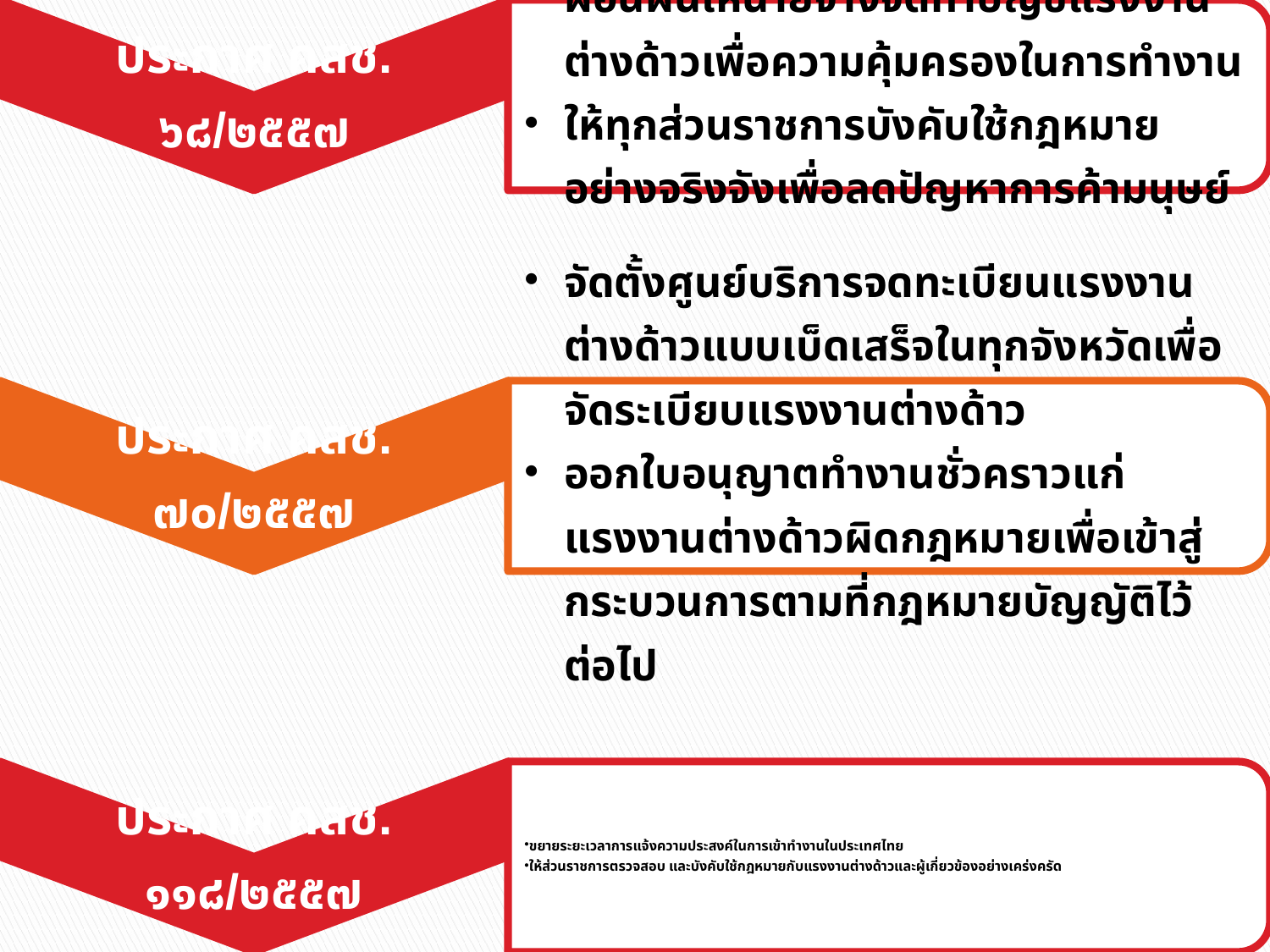

ประกาศ คสช. ๖๘/๒๕๕๗
ผ่อนผันให้นายจ้างจัดทำบัญชีแรงงานต่างด้าวเพื่อความคุ้มครองในการทำงาน
ประกาศ คสช. ๗๐/๒๕๕๗
ประกาศ คสช. ๑๑๘/๒๕๕๗
ขยายระยะเวลาการแจ้งความประสงค์ในการเข้าทำงานในประเทศไทย
ให้ส่วนราชการตรวจสอบ และบังคับใช้กฎหมายกับแรงงานต่างด้าวและผู้เกี่ยวข้องอย่างเคร่งครัด